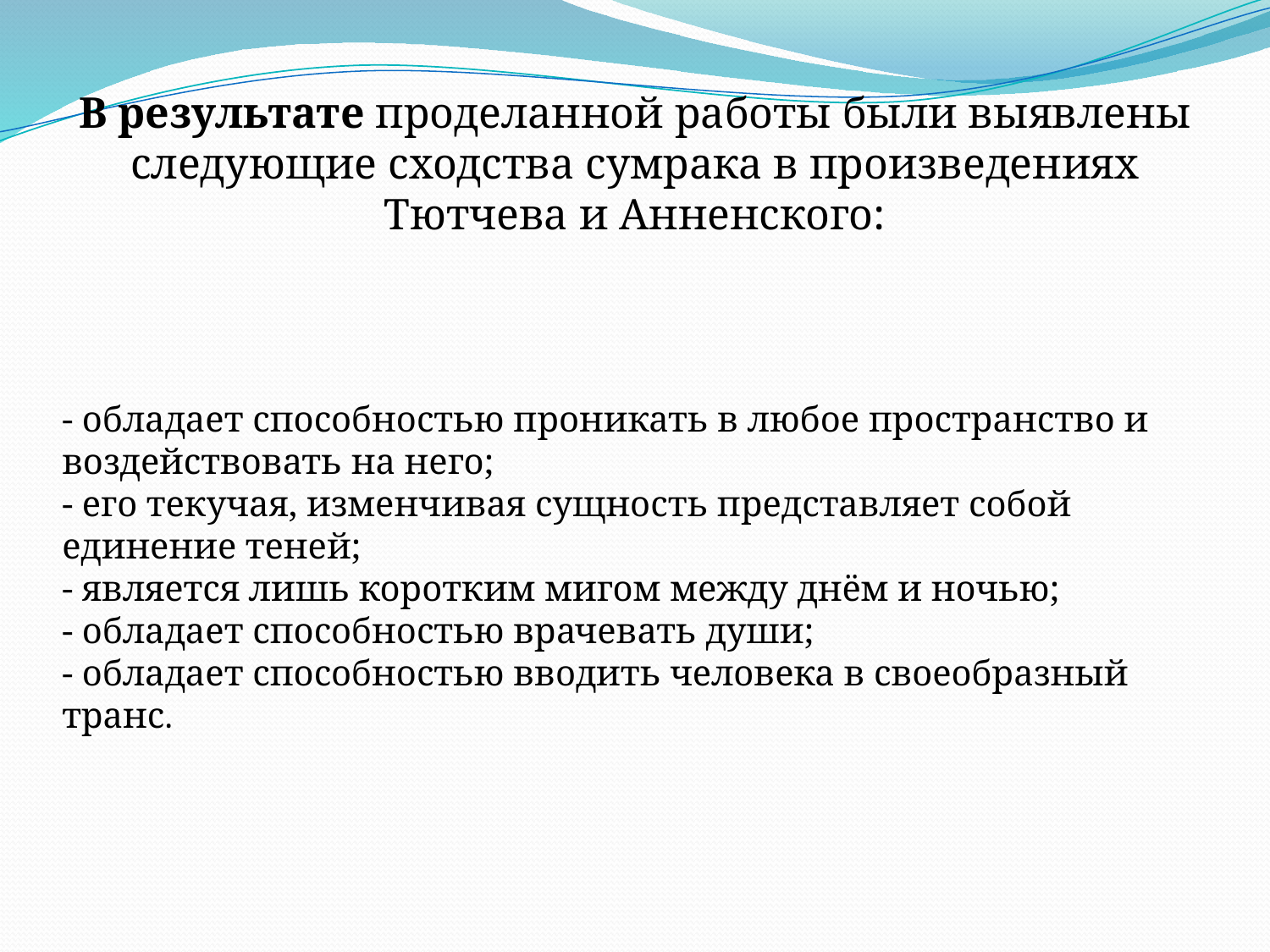

В результате проделанной работы были выявлены следующие сходства сумрака в произведениях Тютчева и Анненского:
- обладает способностью проникать в любое пространство и воздействовать на него;
- его текучая, изменчивая сущность представляет собой единение теней;
- является лишь коротким мигом между днём и ночью;
- обладает способностью врачевать души;
- обладает способностью вводить человека в своеобразный транс.